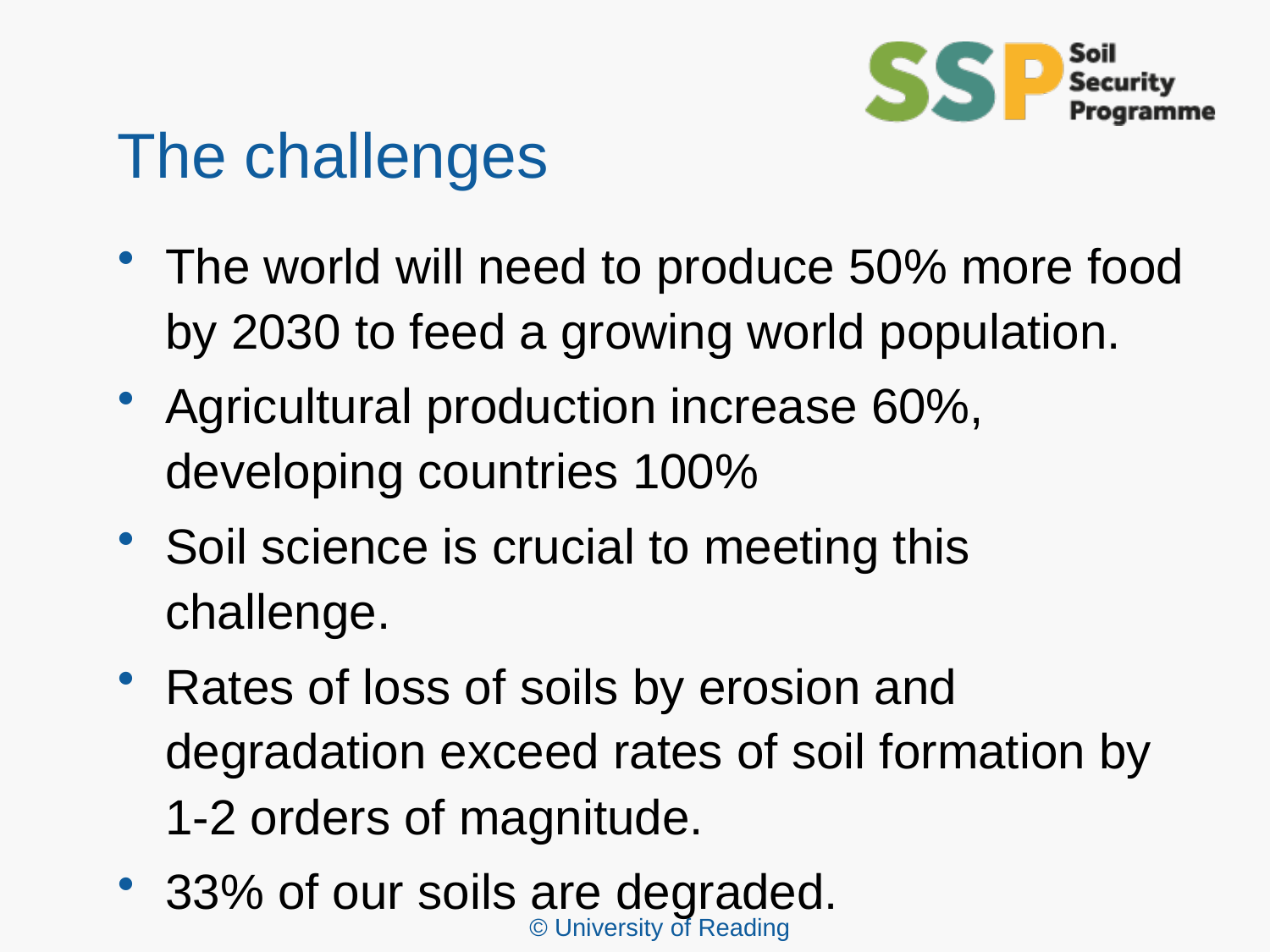

# The challenges
The world will need to produce 50% more food by 2030 to feed a growing world population.
Agricultural production increase 60%, developing countries 100%
Soil science is crucial to meeting this challenge.
Rates of loss of soils by erosion and degradation exceed rates of soil formation by 1-2 orders of magnitude.
33% of our soils are degraded.